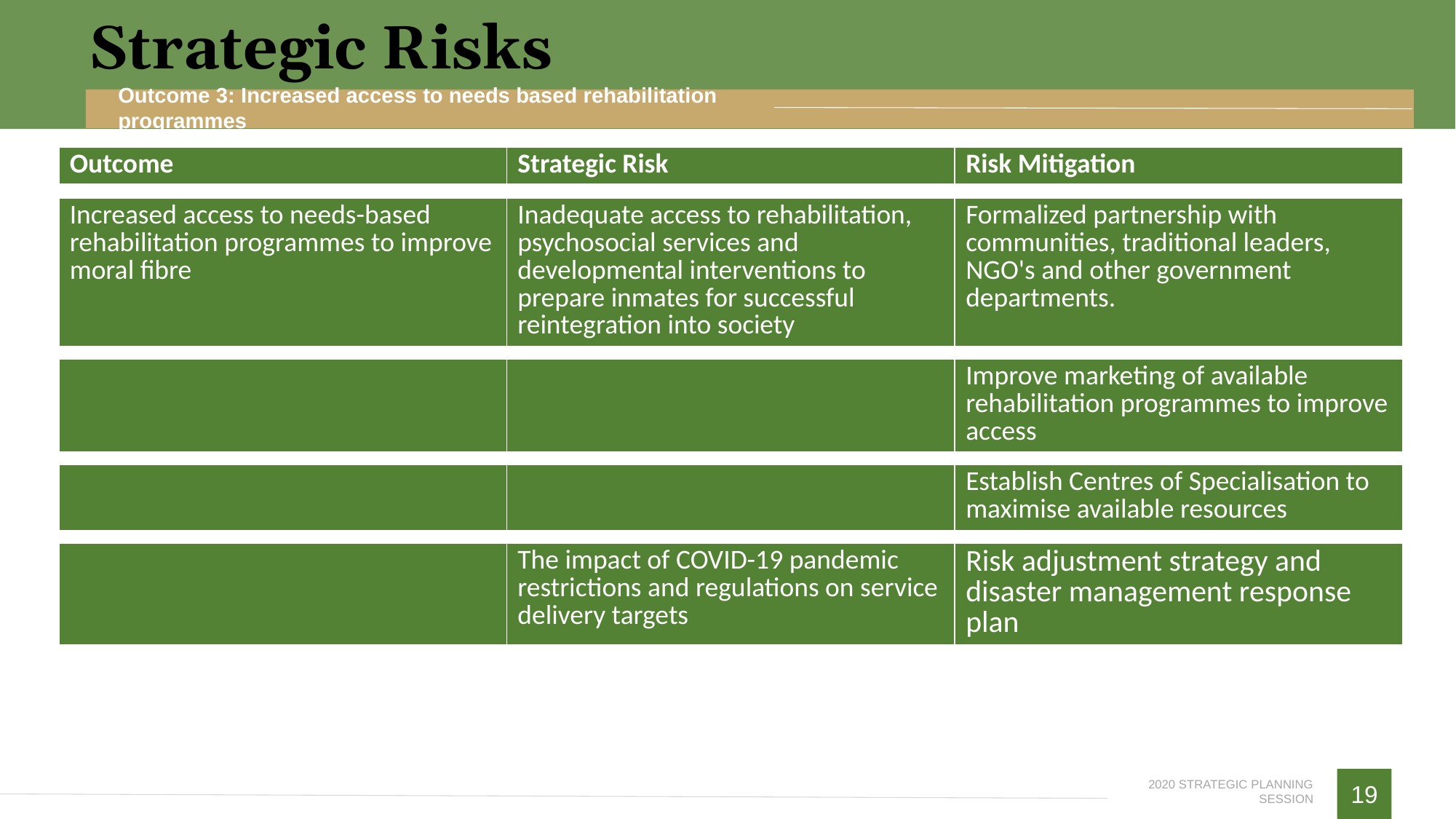

Strategic Risks
| Outcome | Strategic Risk | Risk Mitigation |
| --- | --- | --- |
|  |  |  |
| Increased access to needs-based rehabilitation programmes to improve moral fibre | Inadequate access to rehabilitation, psychosocial services and developmental interventions to prepare inmates for successful reintegration into society | Formalized partnership with communities, traditional leaders, NGO's and other government departments. |
|  |  |  |
|  |  | Improve marketing of available rehabilitation programmes to improve access |
|  |  |  |
|  |  | Establish Centres of Specialisation to maximise available resources |
|  |  |  |
|  | The impact of COVID-19 pandemic restrictions and regulations on service delivery targets | Risk adjustment strategy and disaster management response plan |